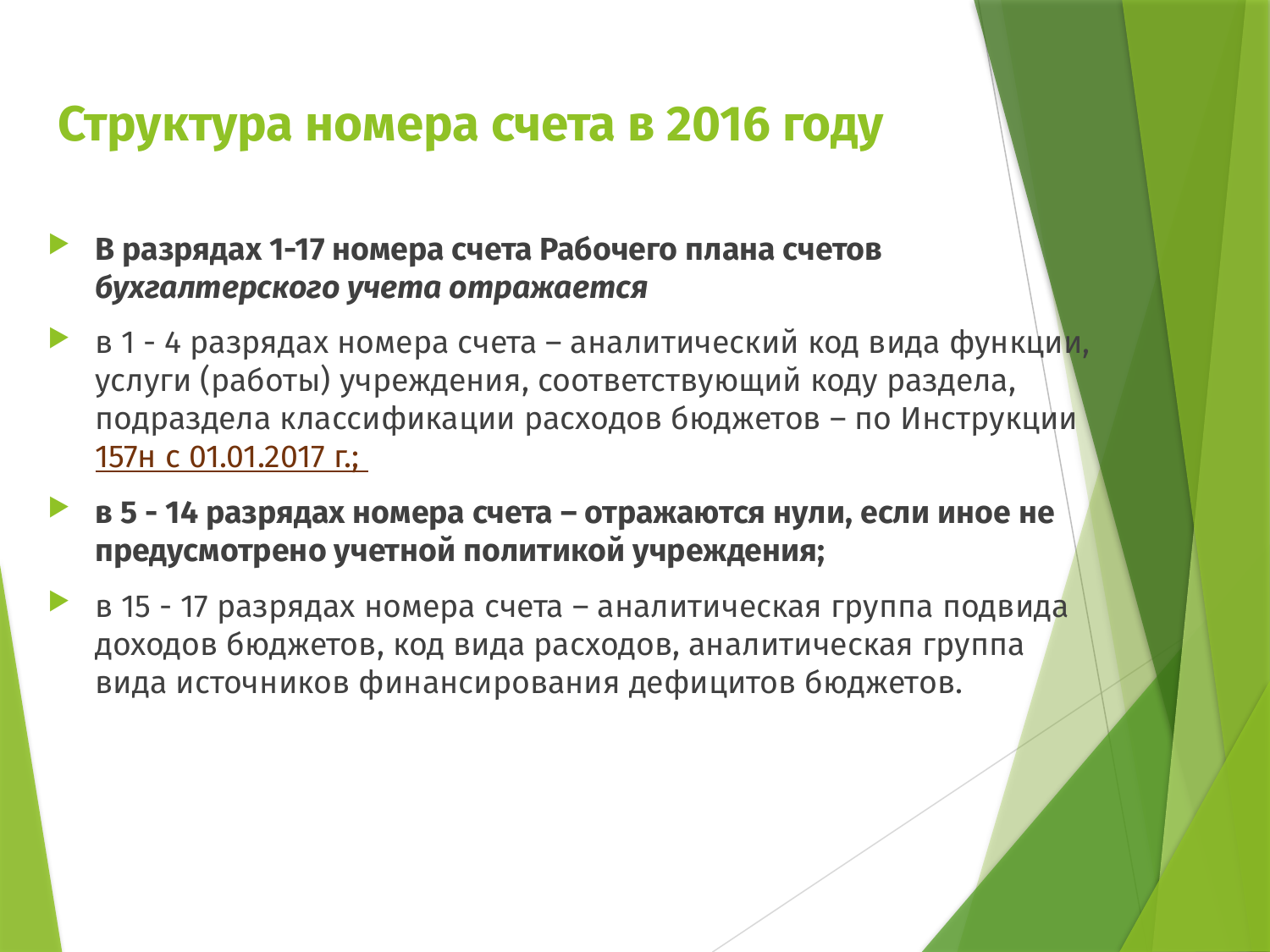

# Структура номера счета в 2016 году

В разрядах 1-17 номера счета Рабочего плана счетов бухгалтерского учета отражается
в 1 - 4 разрядах номера счета – аналитический код вида функции, услуги (работы) учреждения, соответствующий коду раздела, подраздела классификации расходов бюджетов – по Инструкции 157н с 01.01.2017 г.;
в 5 - 14 разрядах номера счета – отражаются нули, если иное не предусмотрено учетной политикой учреждения;
в 15 - 17 разрядах номера счета – аналитическая группа подвида доходов бюджетов, код вида расходов, аналитическая группа вида источников финансирования дефицитов бюджетов.